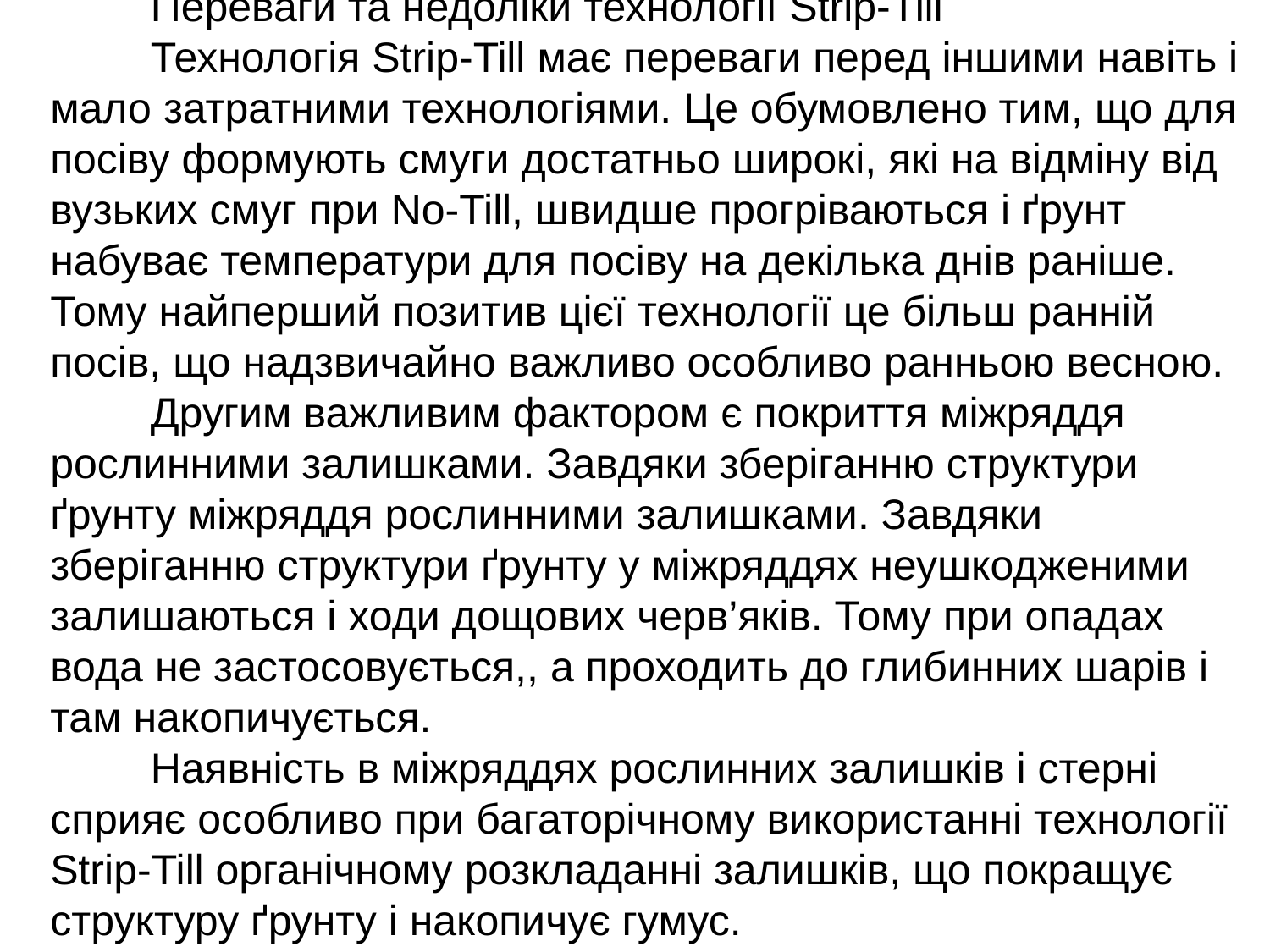

Переваги та недоліки технології Strip-Till
Технологія Strip-Till має переваги перед іншими навіть і мало затратними технологіями. Це обумовлено тим, що для посіву формують смуги достатньо широкі, які на відміну від вузьких смуг при No-Till, швидше прогріваються і ґрунт набуває температури для посіву на декілька днів раніше. Тому найперший позитив цієї технології це більш ранній посів, що надзвичайно важливо особливо ранньою весною.
Другим важливим фактором є покриття міжряддя рослинними залишками. Завдяки зберіганню структури ґрунту міжряддя рослинними залишками. Завдяки зберіганню структури ґрунту у міжряддях неушкодженими залишаються і ходи дощових черв’яків. Тому при опадах вода не застосовується,, а проходить до глибинних шарів і там накопичується.
Наявність в міжряддях рослинних залишків і стерні сприяє особливо при багаторічному використанні технології Strip-Till органічному розкладанні залишків, що покращує структуру ґрунту і накопичує гумус.